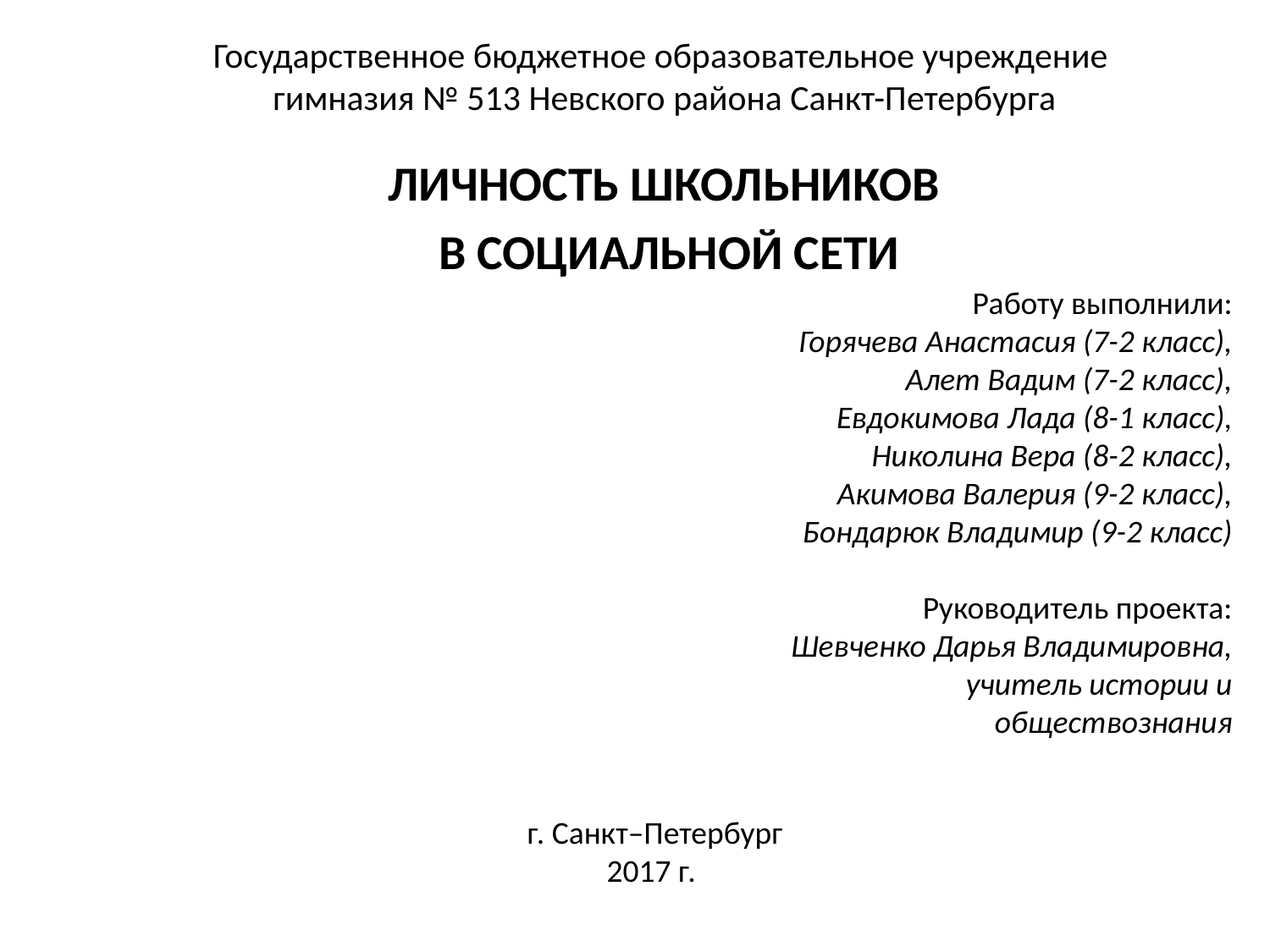

# Государственное бюджетное образовательное учреждение гимназия № 513 Невского района Санкт-Петербурга
ЛИЧНОСТЬ ШКОЛЬНИКОВ
В СОЦИАЛЬНОЙ СЕТИ
Работу выполнили:
Горячева Анастасия (7-2 класс),
Алет Вадим (7-2 класс),
Евдокимова Лада (8-1 класс),
Николина Вера (8-2 класс),
Акимова Валерия (9-2 класс),
Бондарюк Владимир (9-2 класс)

Руководитель проекта:
Шевченко Дарья Владимировна,
учитель истории и обществознания

г. Санкт–Петербург
2017 г.